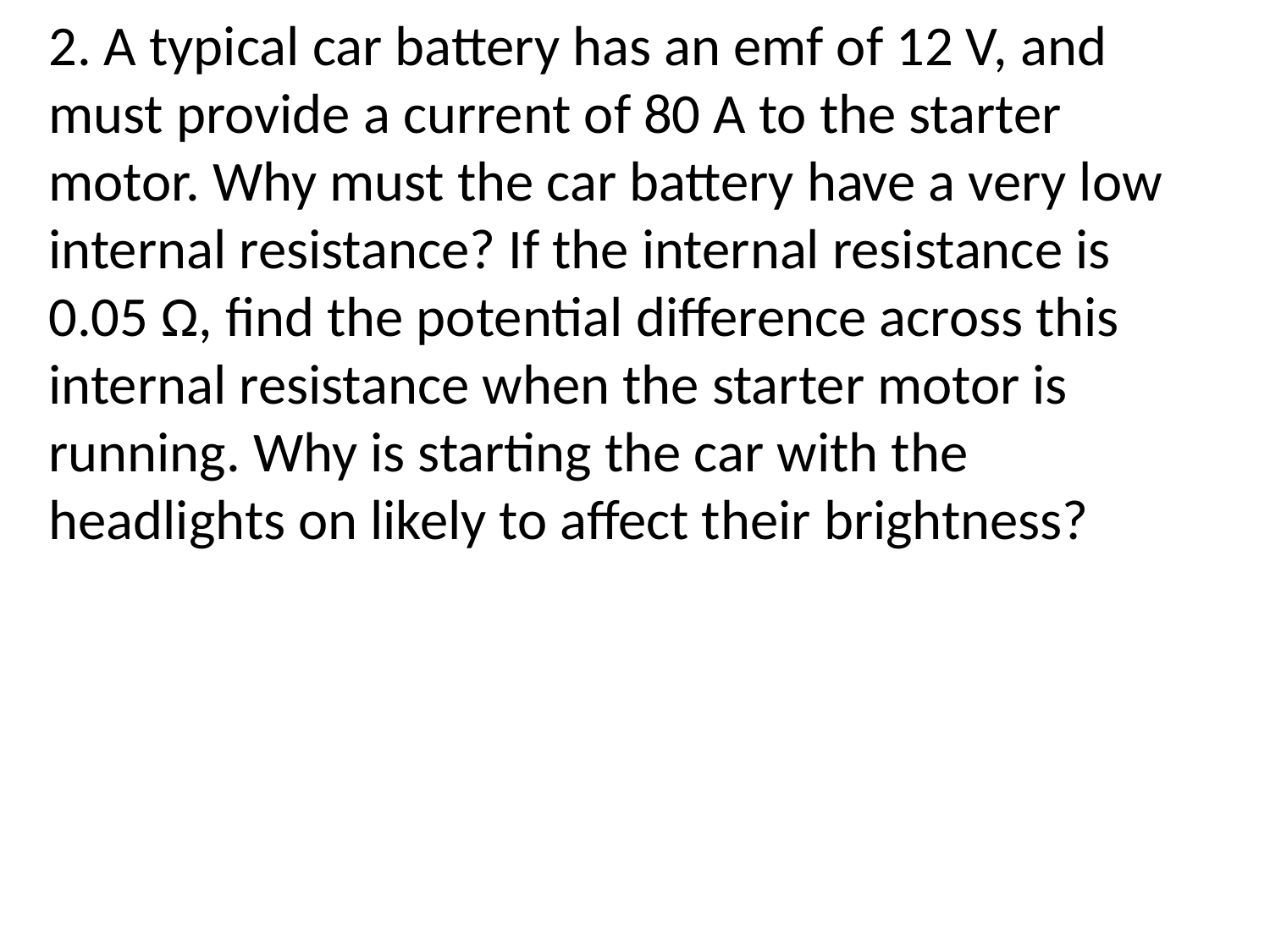

2. A typical car battery has an emf of 12 V, and must provide a current of 80 A to the starter motor. Why must the car battery have a very low internal resistance? If the internal resistance is 0.05 Ω, find the potential difference across this internal resistance when the starter motor is running. Why is starting the car with the headlights on likely to affect their brightness?